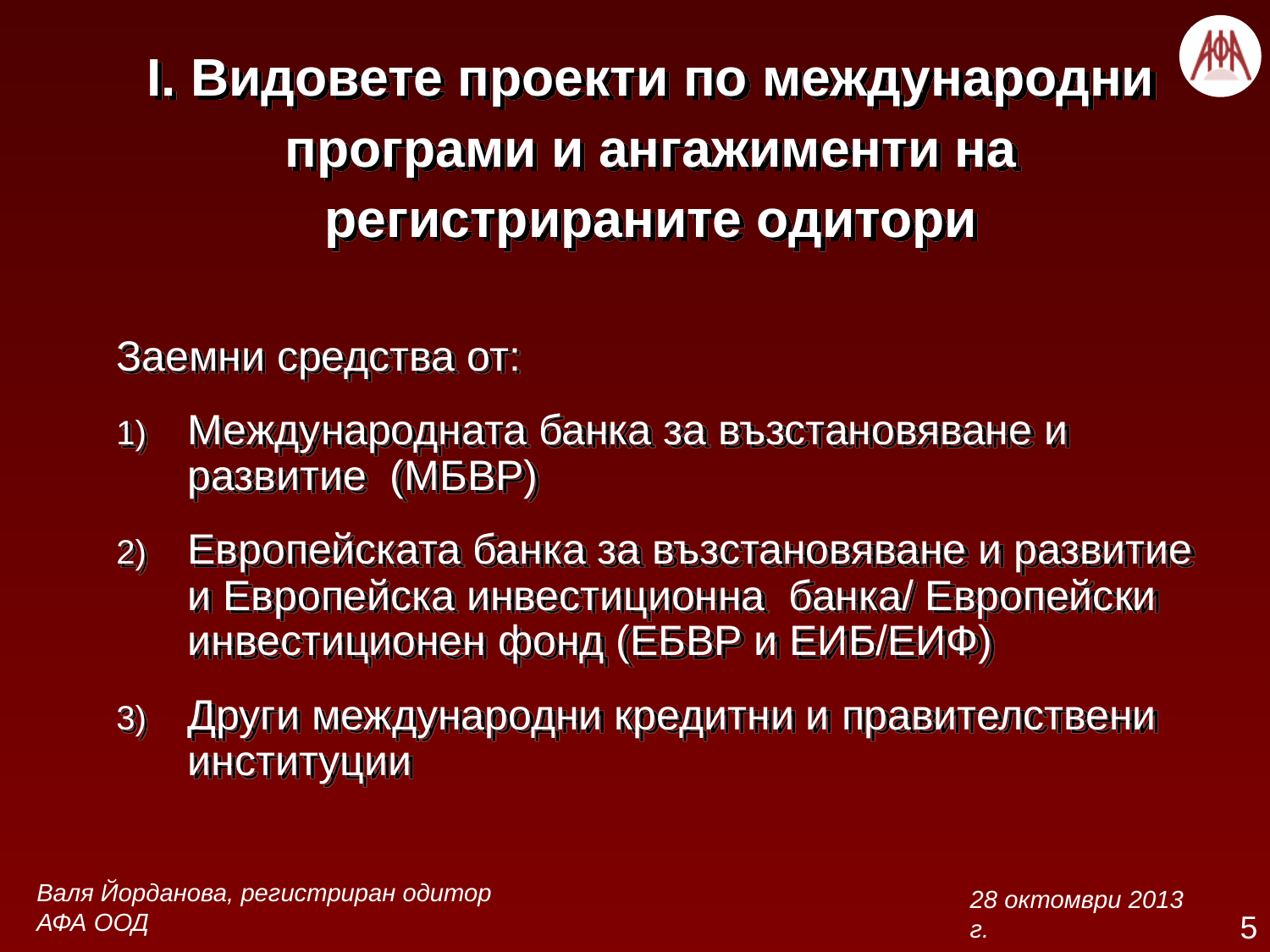

# I. Видовете проекти по международни програми и ангажименти на регистрираните одитори
Заемни средства от:
Международната банка за възстановяване и развитие  (МБВР)
Европейската банка за възстановяване и развитие и Европейска инвестиционна  банка/ Европейски инвестиционен фонд (ЕБВР и ЕИБ/ЕИФ)
Други международни кредитни и правителствени институции